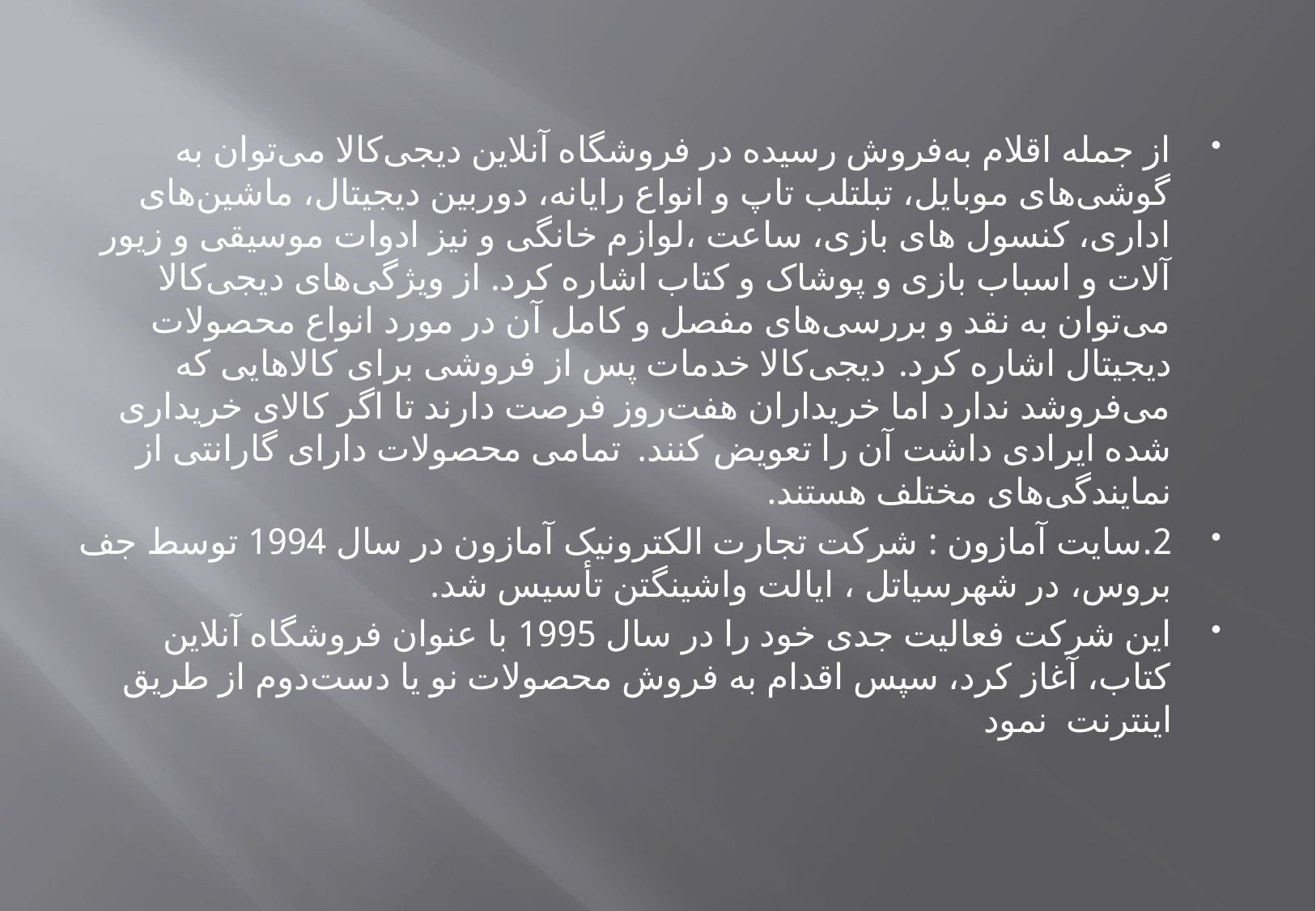

از جمله اقلام به‌فروش رسیده در فروشگاه آنلاین دیجی‌کالا می‌توان به گوشی‌های موبایل، تبلتلب تاپ و انواع رایانه، دوربین دیجیتال، ماشین‌های اداری، کنسول های بازی، ساعت ،لوازم خانگی و نیز ادوات موسیقی و زیور آلات و اسباب بازی و پوشاک و کتاب اشاره کرد. از ویژگی‌های دیجی‌کالا می‌توان به نقد و بررسی‌های مفصل و کامل آن در مورد انواع محصولات دیجیتال اشاره کرد.  دیجی‌کالا خدمات پس از فروشی برای کالاهایی که می‌فروشد ندارد اما خریداران هفت‌روز فرصت دارند تا اگر کالای خریداری شده ایرادی داشت آن را تعویض کنند.  تمامی محصولات دارای گارانتی از نمایندگی‌های مختلف هستند.
2.سایت آمازون : شرکت تجارت الکترونیک آمازون در سال 1994 توسط جف بروس، در شهرسیاتل ، ایالت واشینگتن تأسیس شد.
این شرکت فعالیت جدی خود را در سال 1995 با عنوان فروشگاه آنلاین کتاب، آغاز کرد، سپس اقدام به فروش محصولات نو یا دست‌دوم از طریق اینترنت  نمود